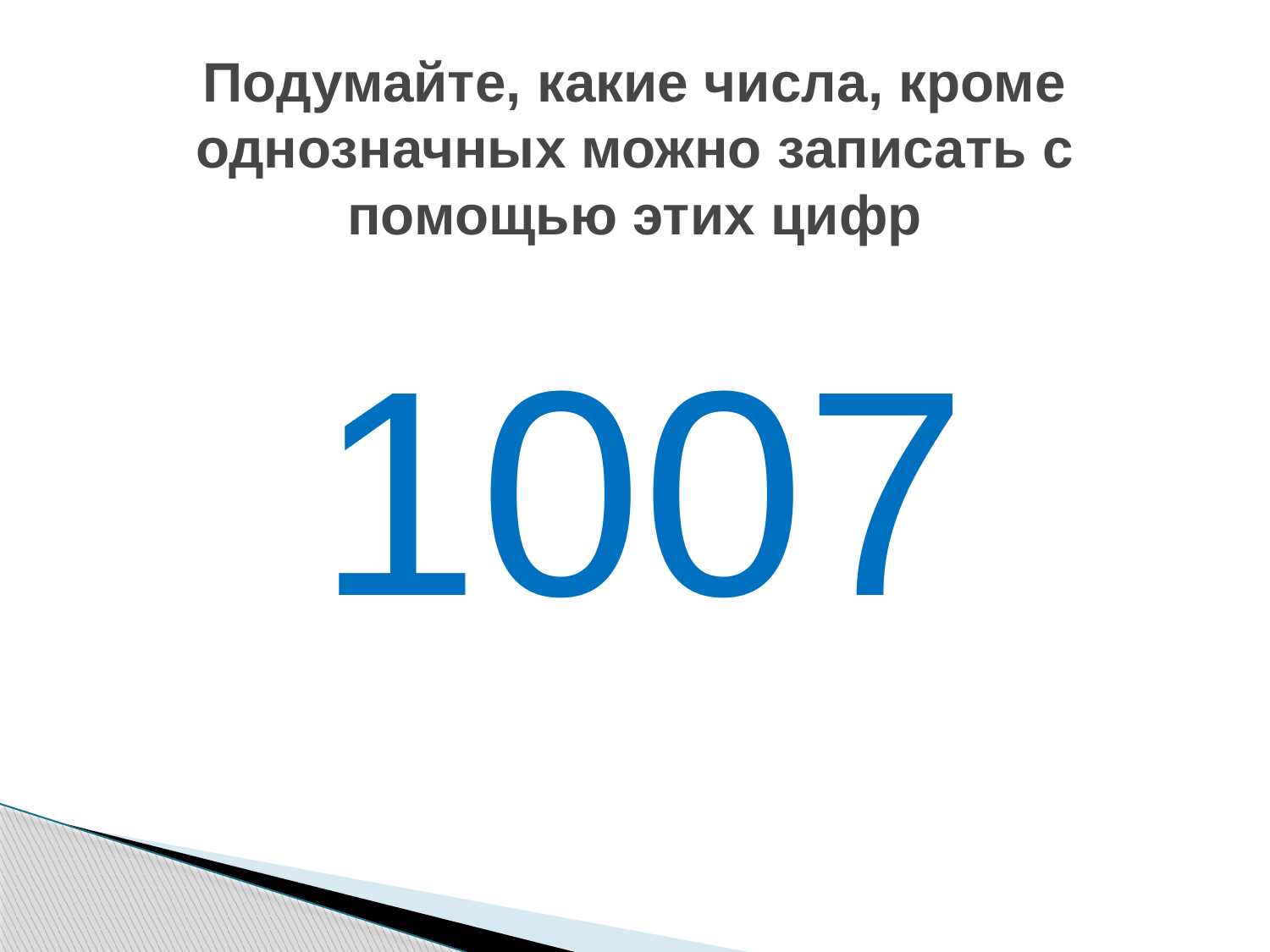

# Подумайте, какие числа, кроме однозначных можно записать с помощью этих цифр
1007